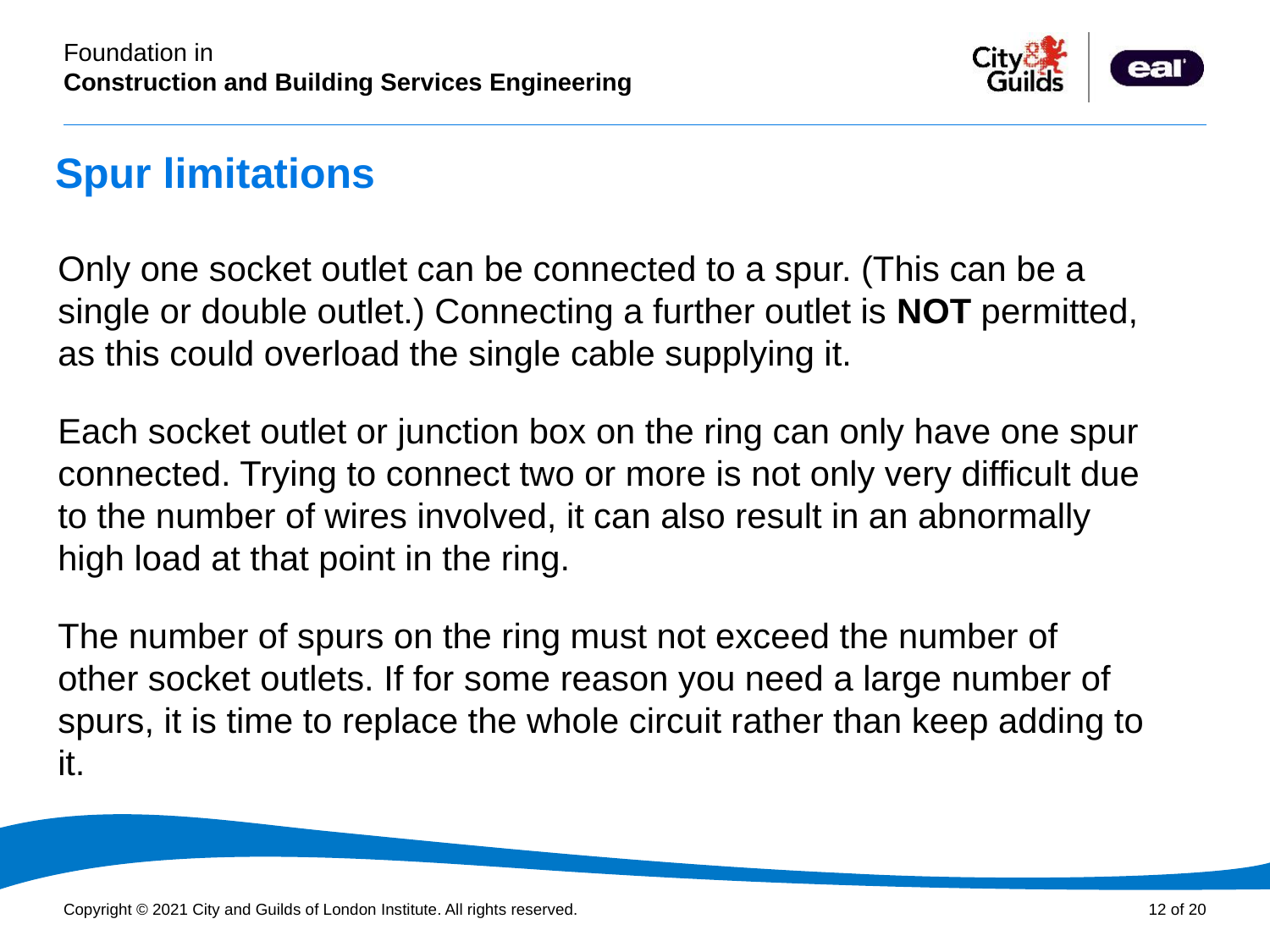

# Spur limitations
Only one socket outlet can be connected to a spur. (This can be a single or double outlet.) Connecting a further outlet is NOT permitted, as this could overload the single cable supplying it.
Each socket outlet or junction box on the ring can only have one spur connected. Trying to connect two or more is not only very difficult due to the number of wires involved, it can also result in an abnormally high load at that point in the ring.
The number of spurs on the ring must not exceed the number of other socket outlets. If for some reason you need a large number of spurs, it is time to replace the whole circuit rather than keep adding to it.